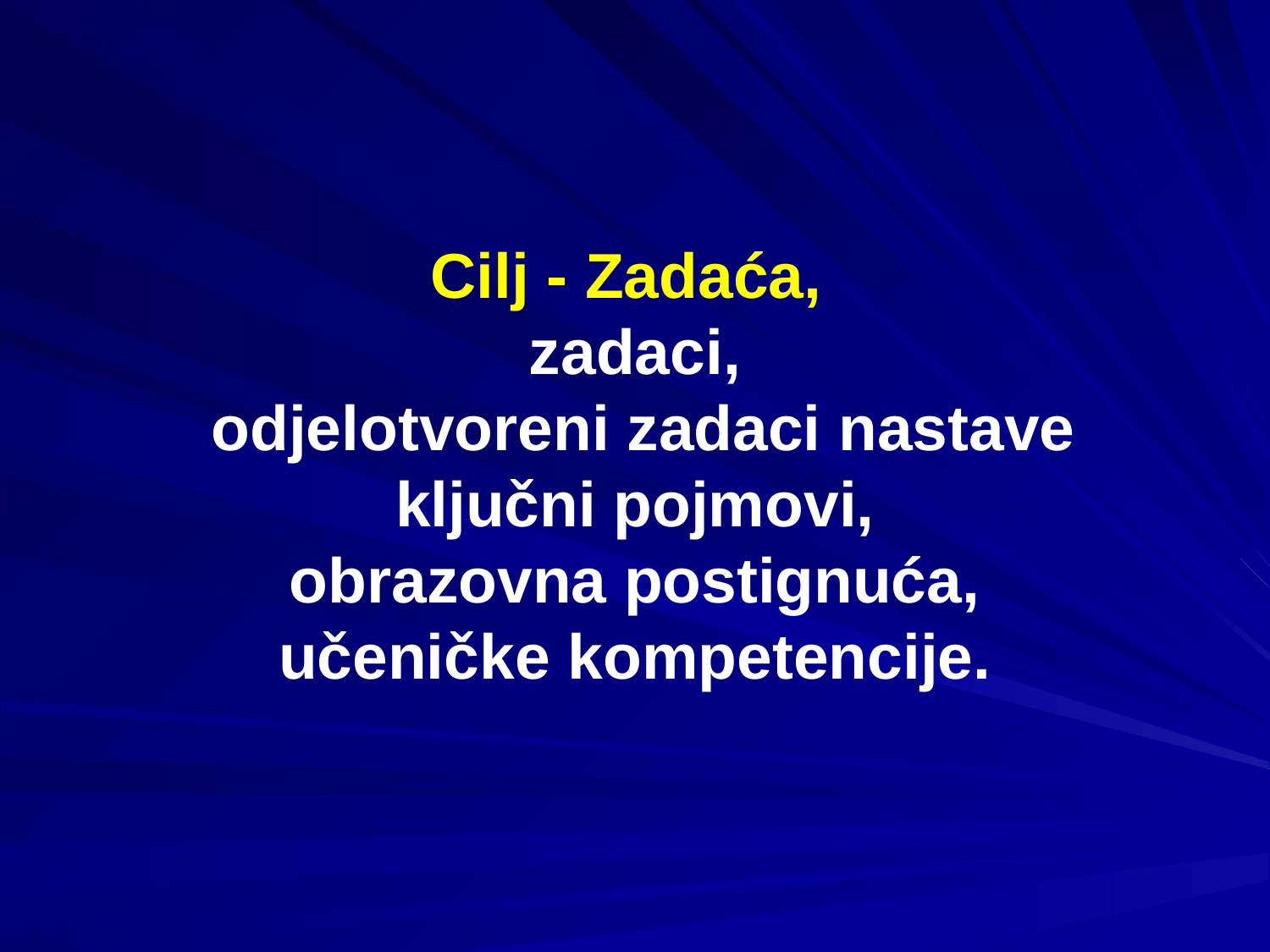

# Cilj - Zadaća, zadaci, odjelotvoreni zadaci nastave ključni pojmovi, obrazovna postignuća, učeničke kompetencije.